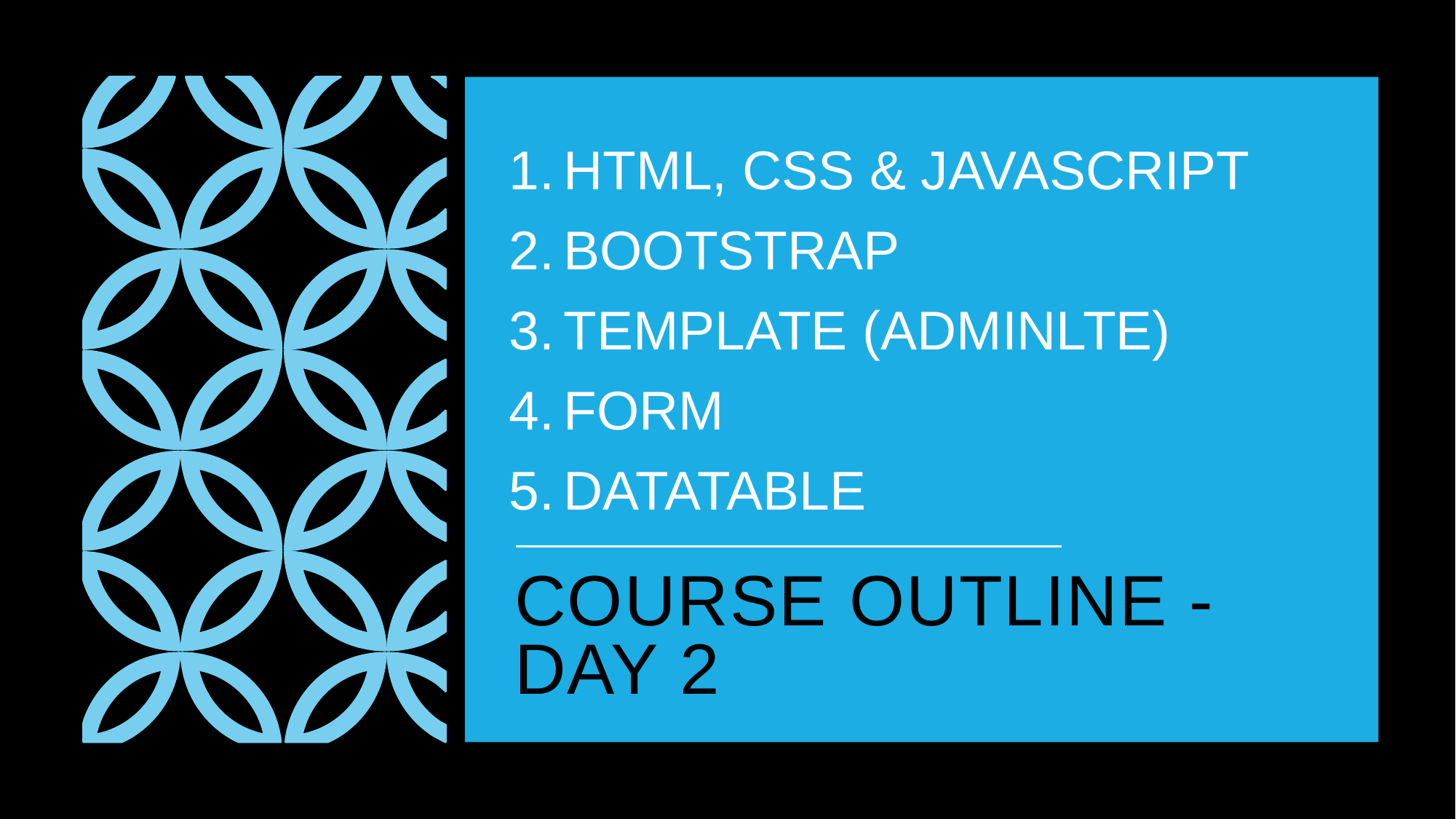

HTML, CSS & JAVASCRIPT
BOOTSTRAP
TEMPLATE (ADMINLTE)
FORM
DATATABLE

# Course outline - day 2